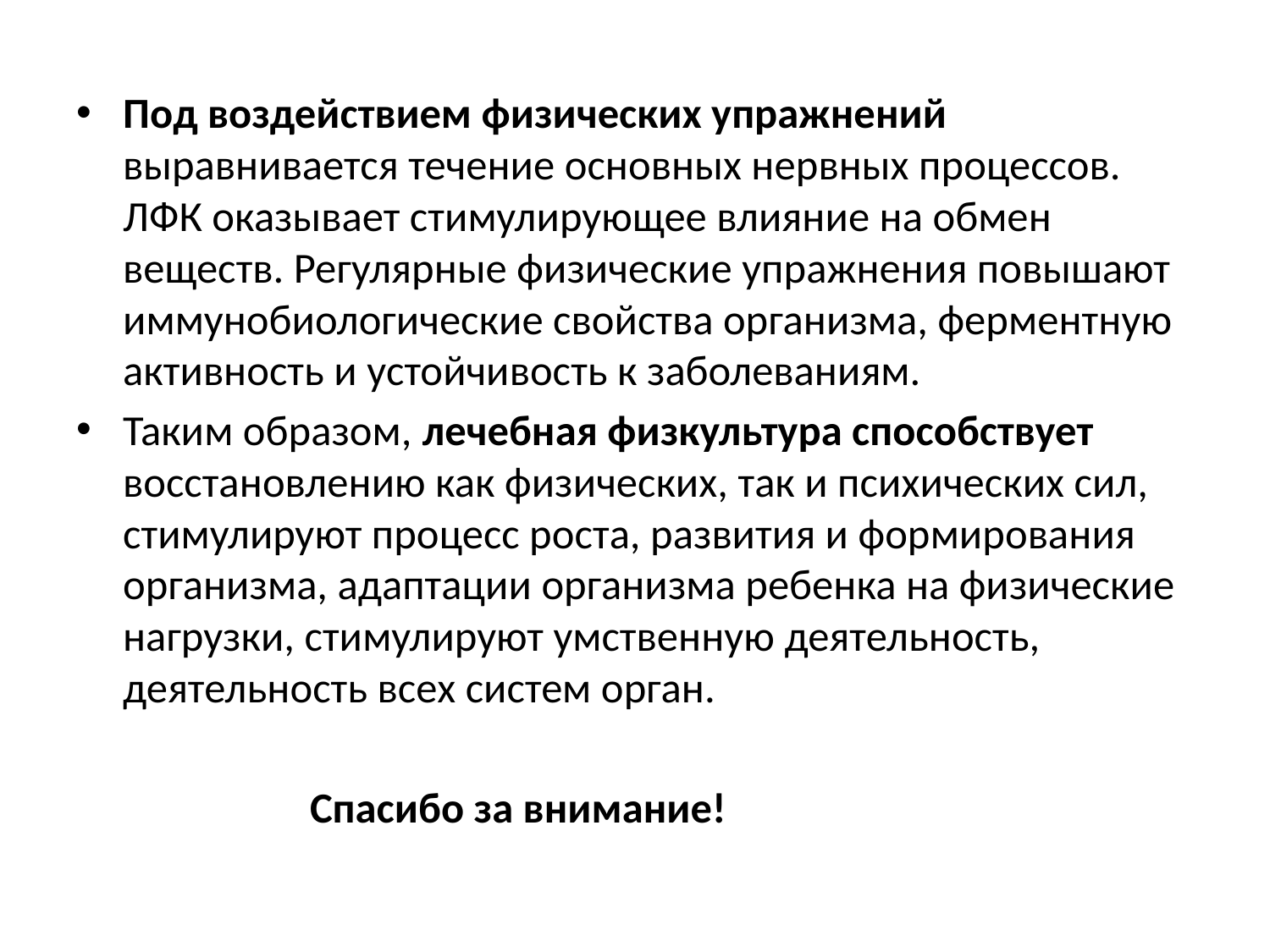

Под воздействием физических упражнений выравнивается течение основных нервных процессов. ЛФК оказывает стимулирующее влияние на обмен веществ. Регулярные физические упражнения повышают иммунобиологические свойства организма, ферментную активность и устойчивость к заболеваниям.
Таким образом, лечебная физкультура способствует восстановлению как физических, так и психических сил, стимулируют процесс роста, развития и формирования организма, адаптации организма ребенка на физические нагрузки, стимулируют умственную деятельность, деятельность всех систем орган.

                        Спасибо за внимание!